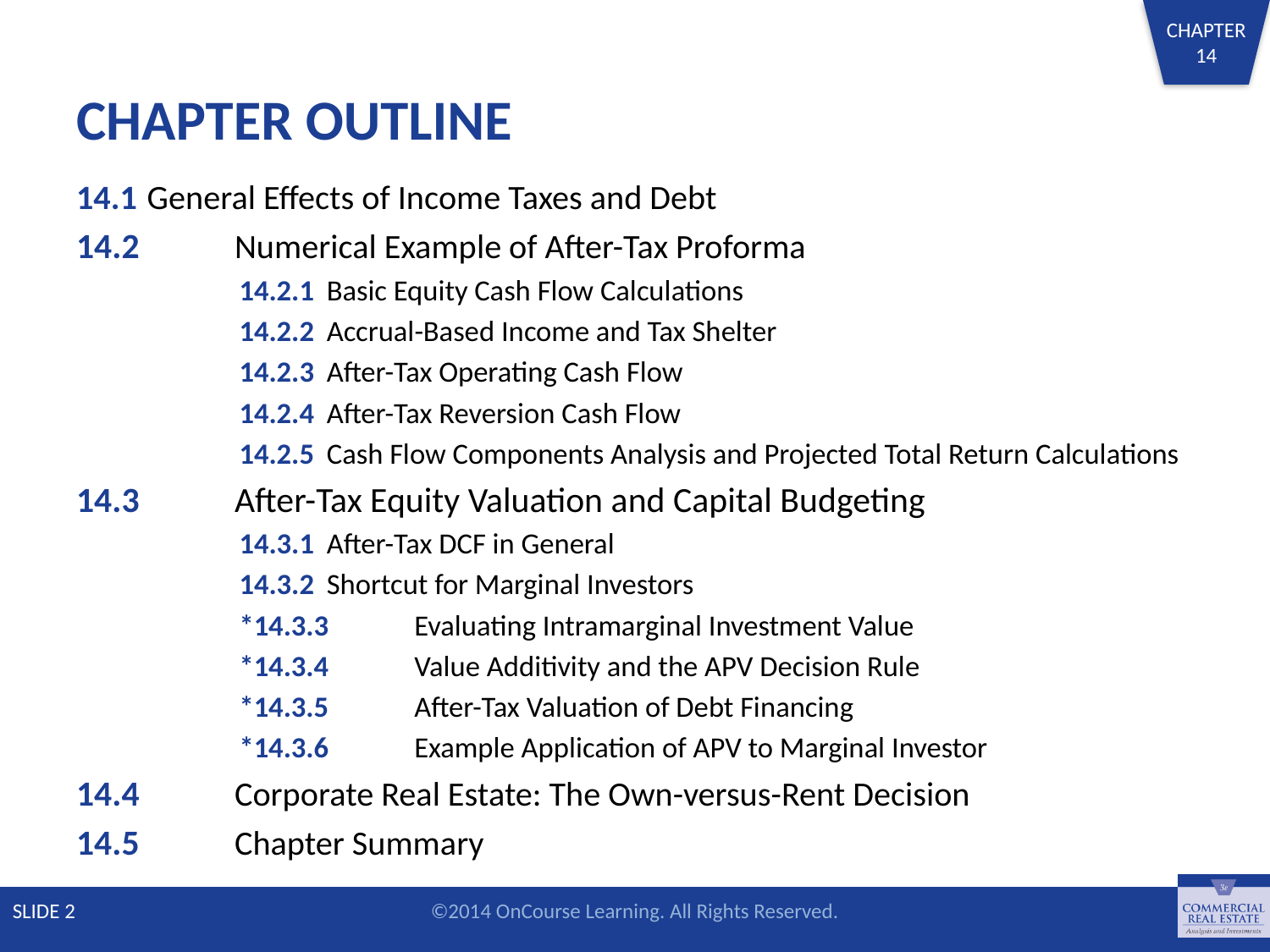

# CHAPTER OUTLINE
14.1 	General Effects of Income Taxes and Debt
14.2 	Numerical Example of After-Tax Proforma
	14.2.1 	Basic Equity Cash Flow Calculations
	14.2.2 	Accrual-Based Income and Tax Shelter
	14.2.3 	After-Tax Operating Cash Flow
	14.2.4 	After-Tax Reversion Cash Flow
	14.2.5 	Cash Flow Components Analysis and Projected Total Return Calculations
14.3 	After-Tax Equity Valuation and Capital Budgeting
	14.3.1 	After-Tax DCF in General
	14.3.2 	Shortcut for Marginal Investors
	*14.3.3 	Evaluating Intramarginal Investment Value
	*14.3.4 	Value Additivity and the APV Decision Rule
	*14.3.5 	After-Tax Valuation of Debt Financing
	*14.3.6 	Example Application of APV to Marginal Investor
14.4 	Corporate Real Estate: The Own-versus-Rent Decision
14.5 	Chapter Summary
SLIDE 2